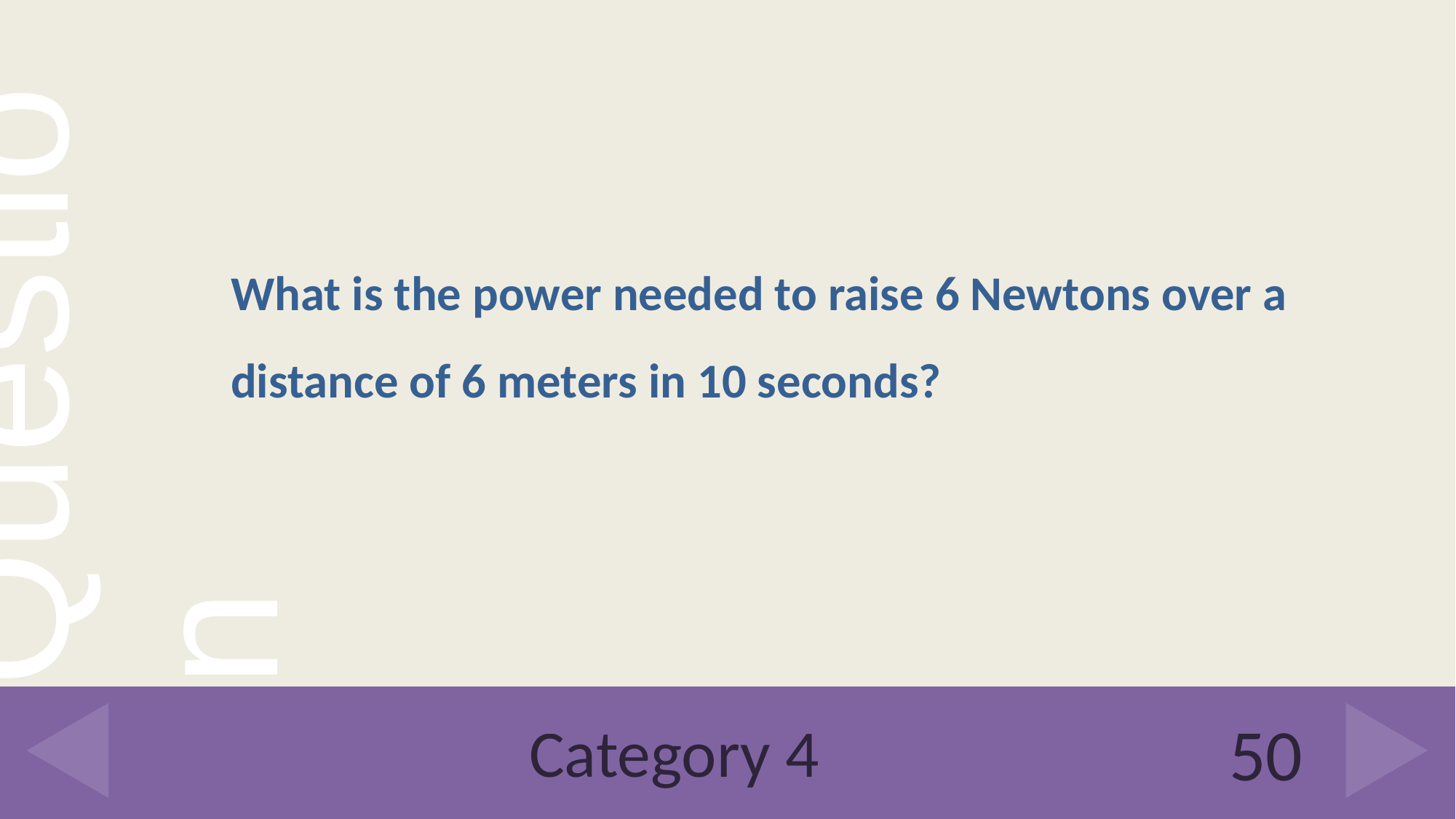

What is the power needed to raise 6 Newtons over a distance of 6 meters in 10 seconds?

# Category 4
50